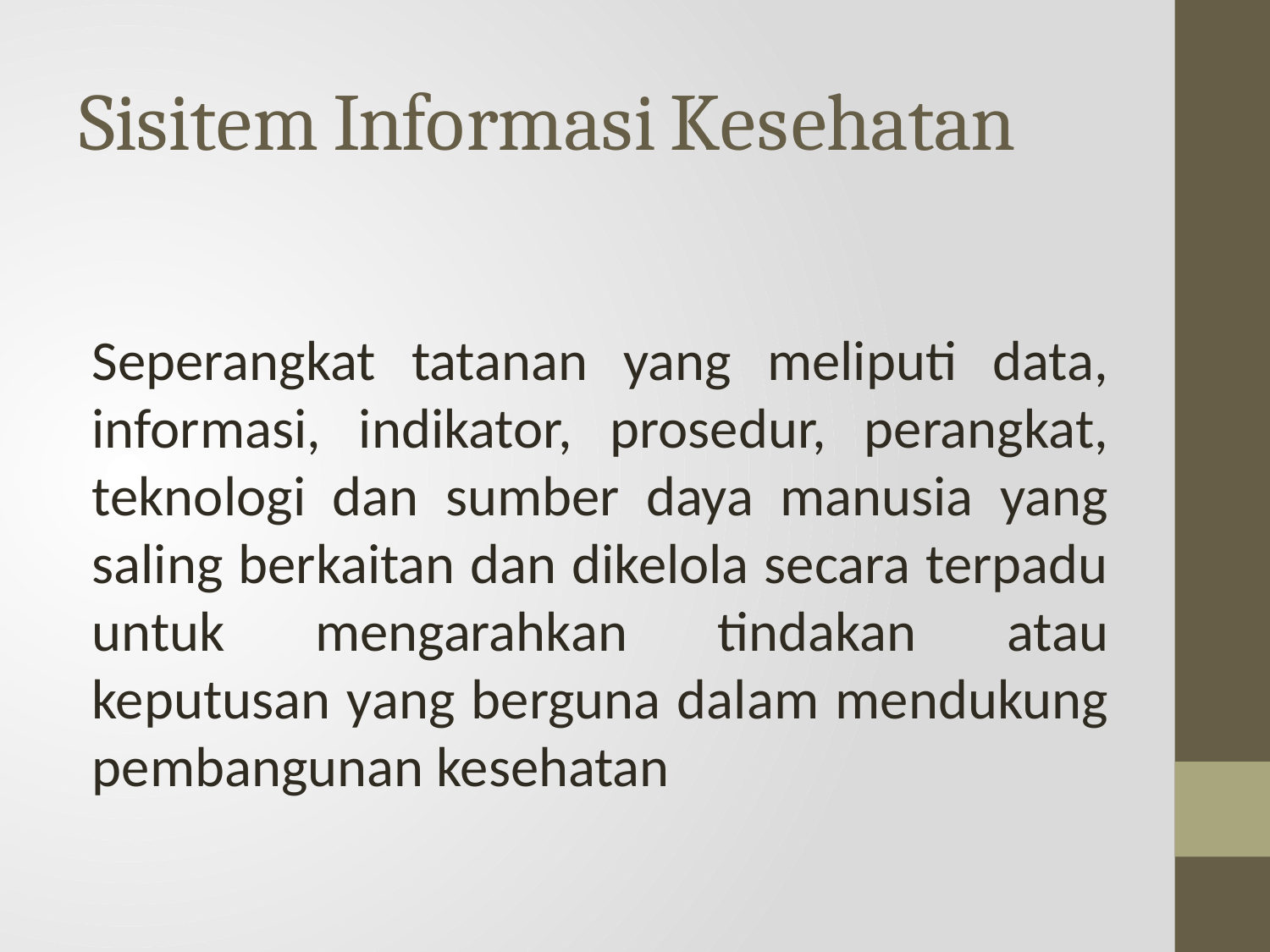

# Sisitem Informasi Kesehatan
Seperangkat tatanan yang meliputi data, informasi, indikator, prosedur, perangkat, teknologi dan sumber daya manusia yang saling berkaitan dan dikelola secara terpadu untuk mengarahkan tindakan atau keputusan yang berguna dalam mendukung pembangunan kesehatan